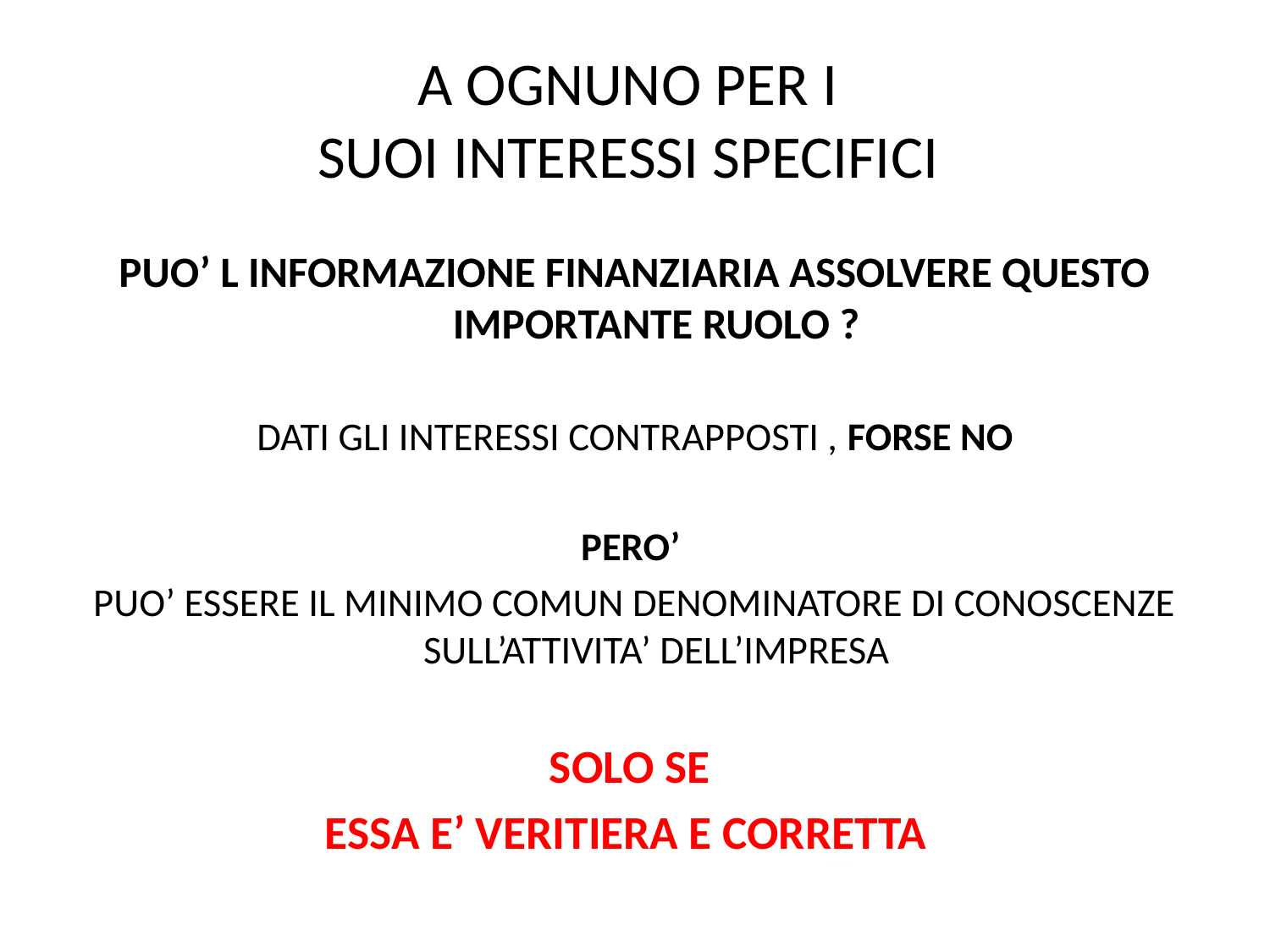

# A OGNUNO PER I SUOI INTERESSI SPECIFICI
PUO’ L INFORMAZIONE FINANZIARIA ASSOLVERE QUESTO IMPORTANTE RUOLO ?

DATI GLI INTERESSI CONTRAPPOSTI , FORSE NO

PERO’
PUO’ ESSERE IL MINIMO COMUN DENOMINATORE DI CONOSCENZE SULL’ATTIVITA’ DELL’IMPRESA

SOLO SE
ESSA E’ VERITIERA E CORRETTA